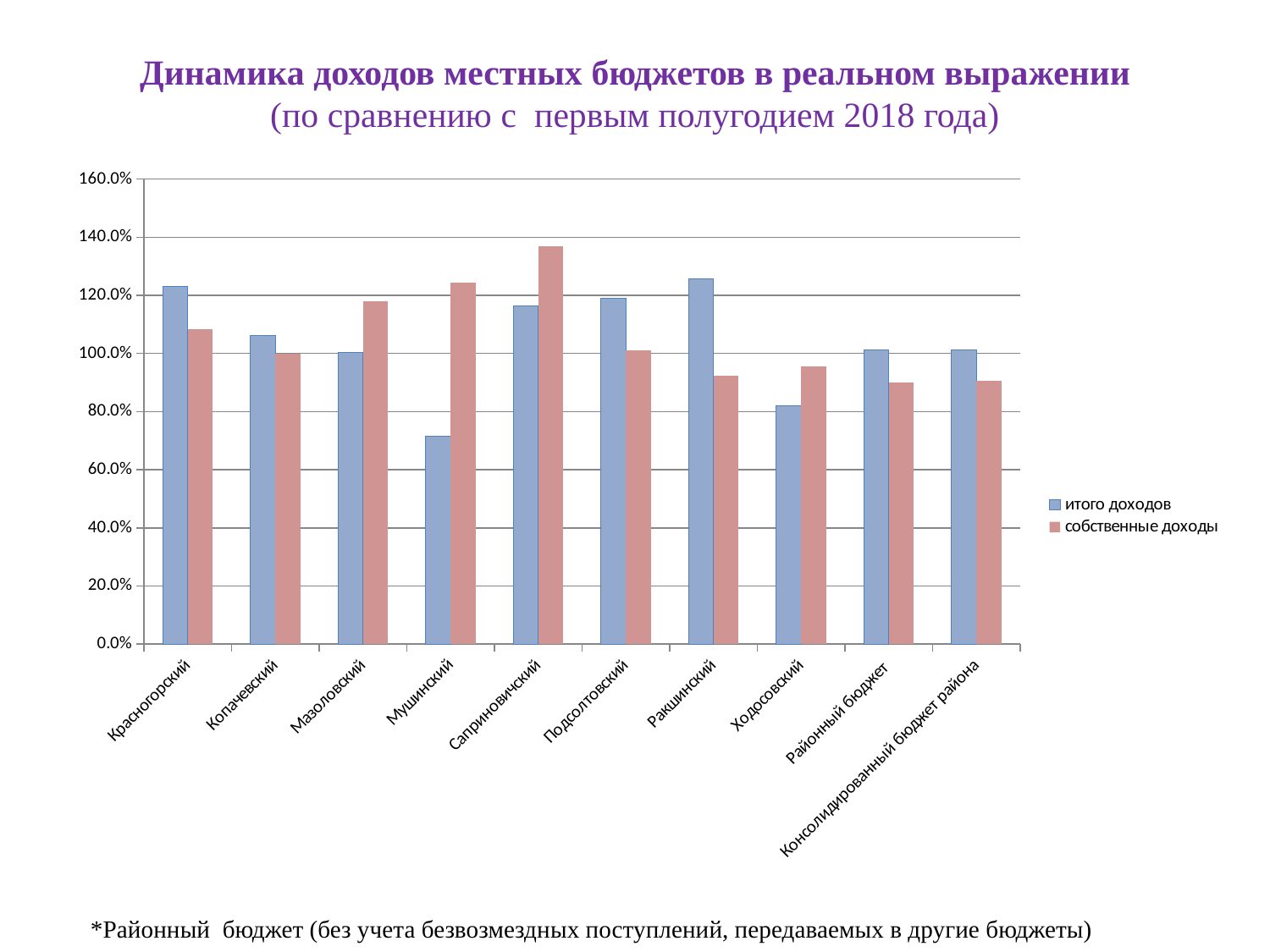

# Динамика доходов местных бюджетов в реальном выражении (по сравнению с  первым полугодием 2018 года)

[unsupported chart]

*Районный  бюджет (без учета безвозмездных поступлений, передаваемых в другие бюджеты)